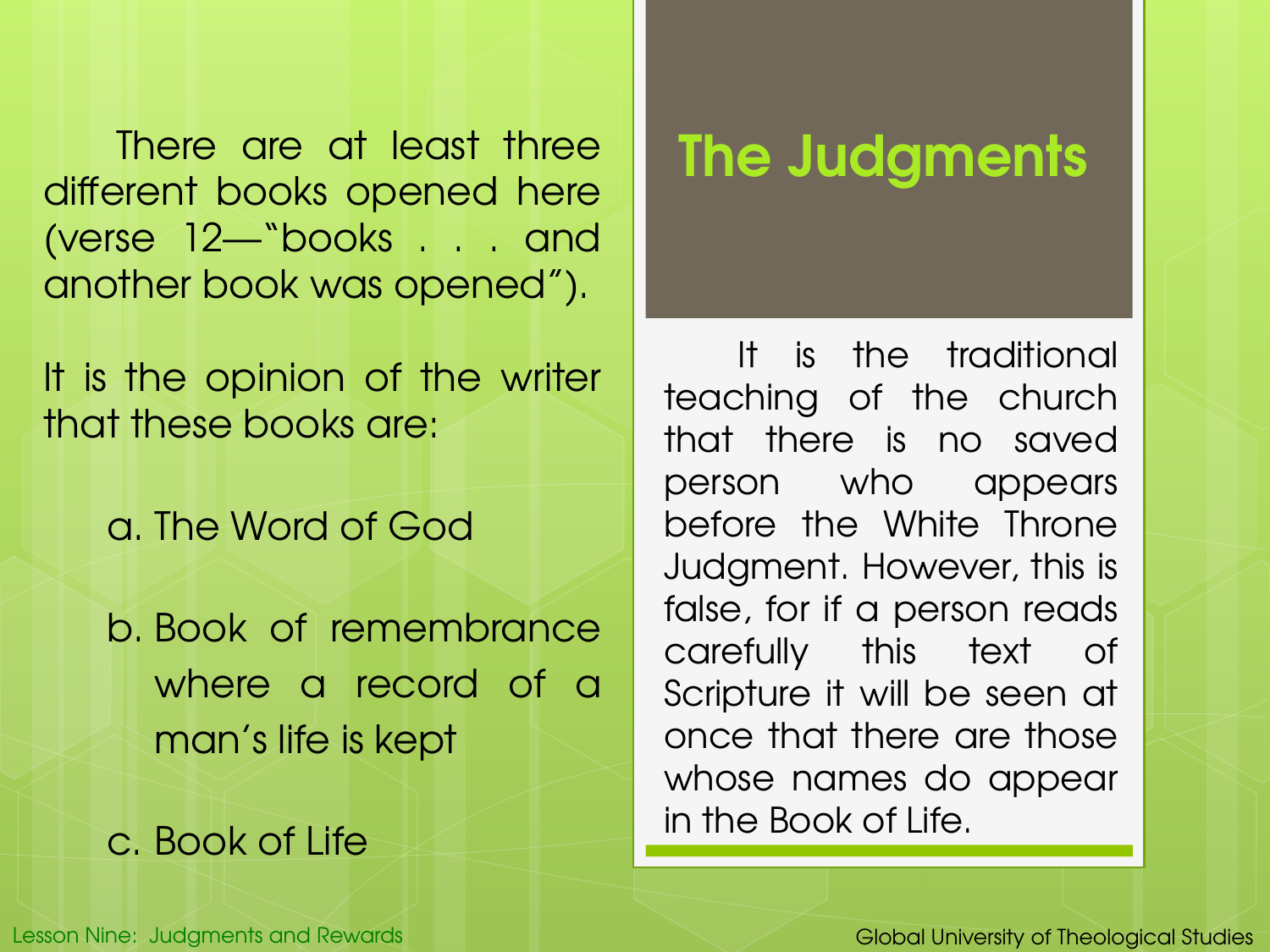

There are at least three different books opened here (verse 12—“books . . . and another book was opened”).

It is the opinion of the writer that these books are:

The Word of God

Book of remembrance where a record of a man’s life is kept

Book of Life

The Judgments
  It is the traditional teaching of the church that there is no saved person who appears before the White Throne Judgment. However, this is false, for if a person reads carefully this text of Scripture it will be seen at once that there are those whose names do appear in the Book of Life.
 Global University of Theological Studies
Lesson Nine:  Judgments and Rewards